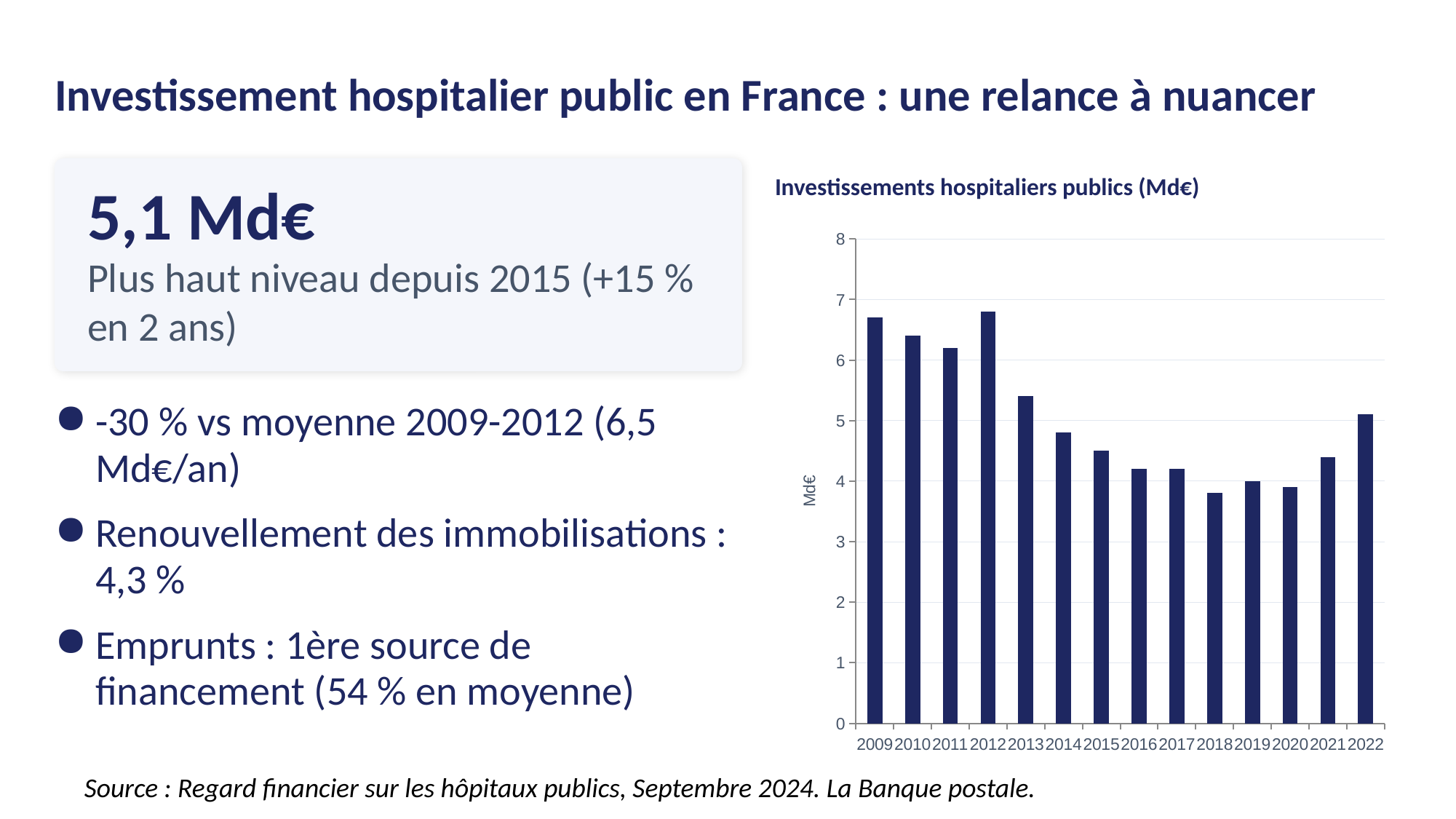

Investissement hospitalier public en France : une relance à nuancer

Investissements hospitaliers publics (Md€)
5,1 Md€

### Chart

| Category | Investissements |
|---|---|
| 2009 | 6.7 |
| 2010 | 6.4 |
| 2011 | 6.2 |
| 2012 | 6.8 |
| 2013 | 5.4 |
| 2014 | 4.8 |
| 2015 | 4.5 |
| 2016 | 4.2 |
| 2017 | 4.2 |
| 2018 | 3.8 |
| 2019 | 4.0 |
| 2020 | 3.9 |
| 2021 | 4.4 |
| 2022 | 5.1 |
Plus haut niveau depuis 2015 (+15 % en 2 ans)
-30 % vs moyenne 2009-2012 (6,5 Md€/an)
Renouvellement des immobilisations : 4,3 %
Emprunts : 1ère source de financement (54 % en moyenne)
Source : Regard financier sur les hôpitaux publics, Septembre 2024. La Banque postale.